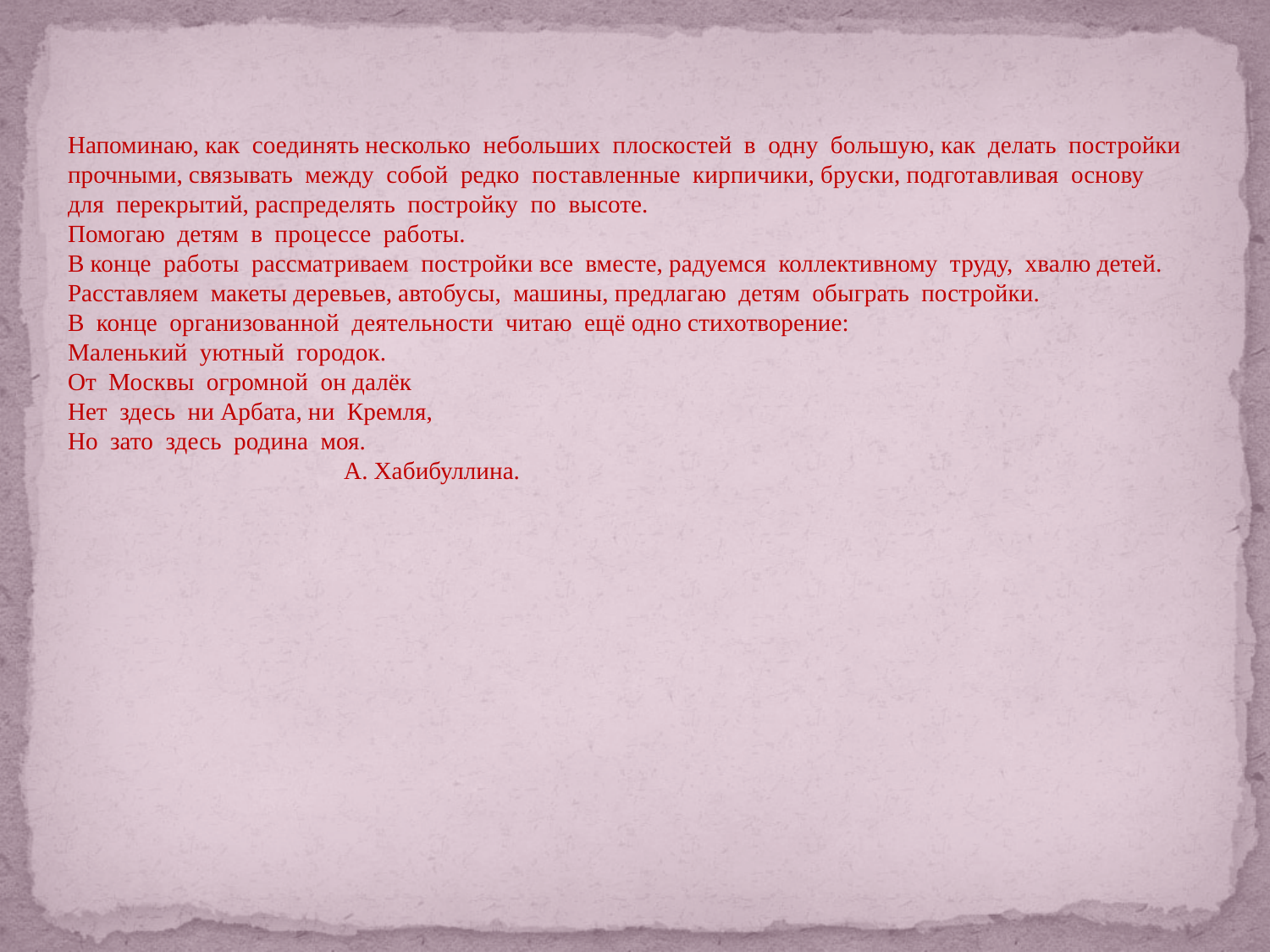

Напоминаю, как  соединять несколько  небольших  плоскостей  в  одну  большую, как  делать  постройки  прочными, связывать  между  собой  редко  поставленные  кирпичики, бруски, подготавливая  основу  для  перекрытий, распределять  постройку  по  высоте.
Помогаю  детям  в  процессе  работы.
В конце  работы  рассматриваем  постройки все  вместе, радуемся  коллективному  труду,  хвалю детей. Расставляем  макеты деревьев, автобусы,  машины, предлагаю  детям  обыграть  постройки.
В  конце  организованной  деятельности  читаю  ещё одно стихотворение:
Маленький  уютный  городок.
От  Москвы  огромной  он далёк
Нет  здесь  ни Арбата, ни  Кремля,
Но  зато  здесь  родина  моя.
                                             А. Хабибуллина.